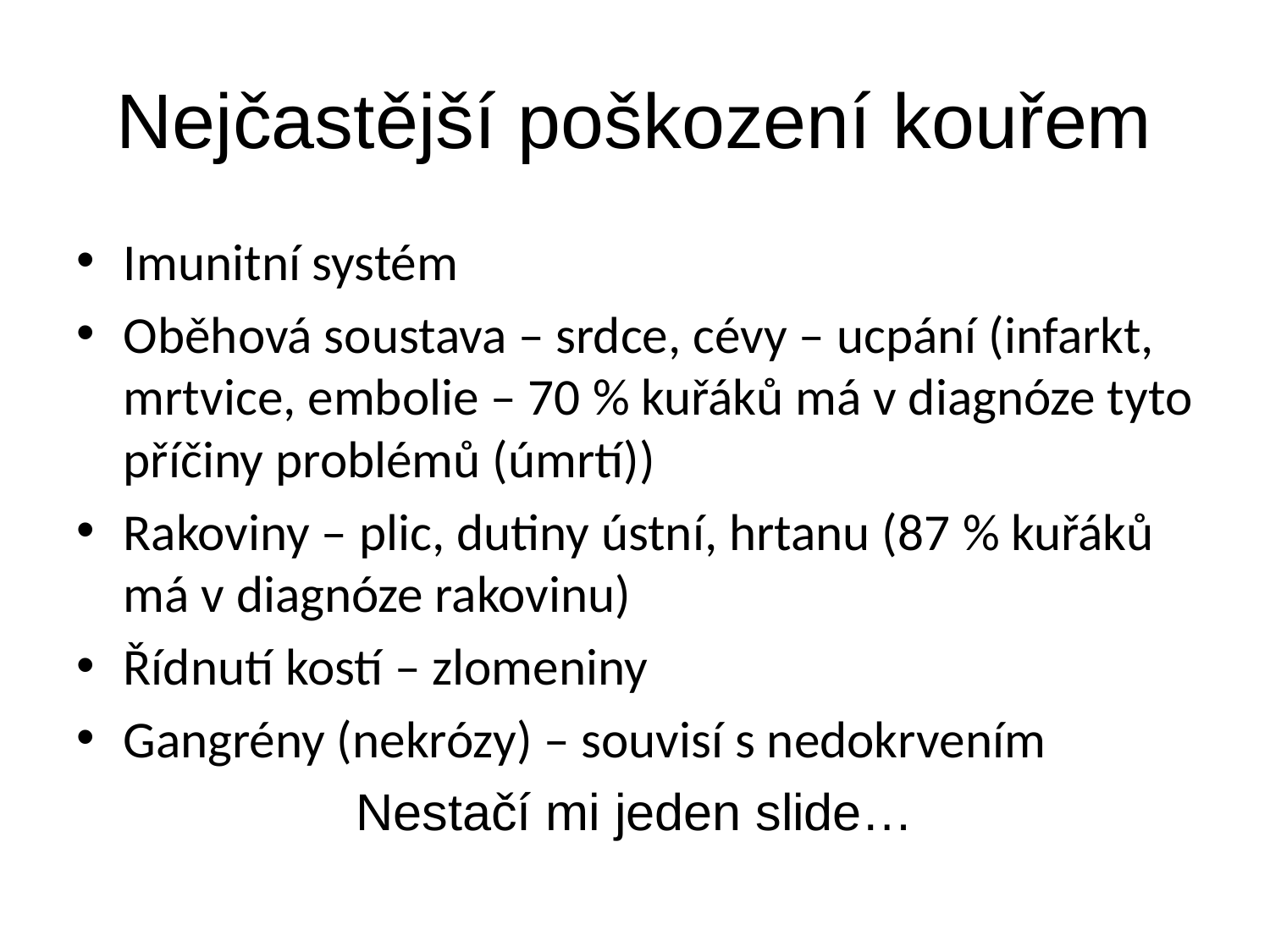

# Nejčastější poškození kouřem
Imunitní systém
Oběhová soustava – srdce, cévy – ucpání (infarkt, mrtvice, embolie – 70 % kuřáků má v diagnóze tyto příčiny problémů (úmrtí))
Rakoviny – plic, dutiny ústní, hrtanu (87 % kuřáků má v diagnóze rakovinu)
Řídnutí kostí – zlomeniny
Gangrény (nekrózy) – souvisí s nedokrvením
Nestačí mi jeden slide…